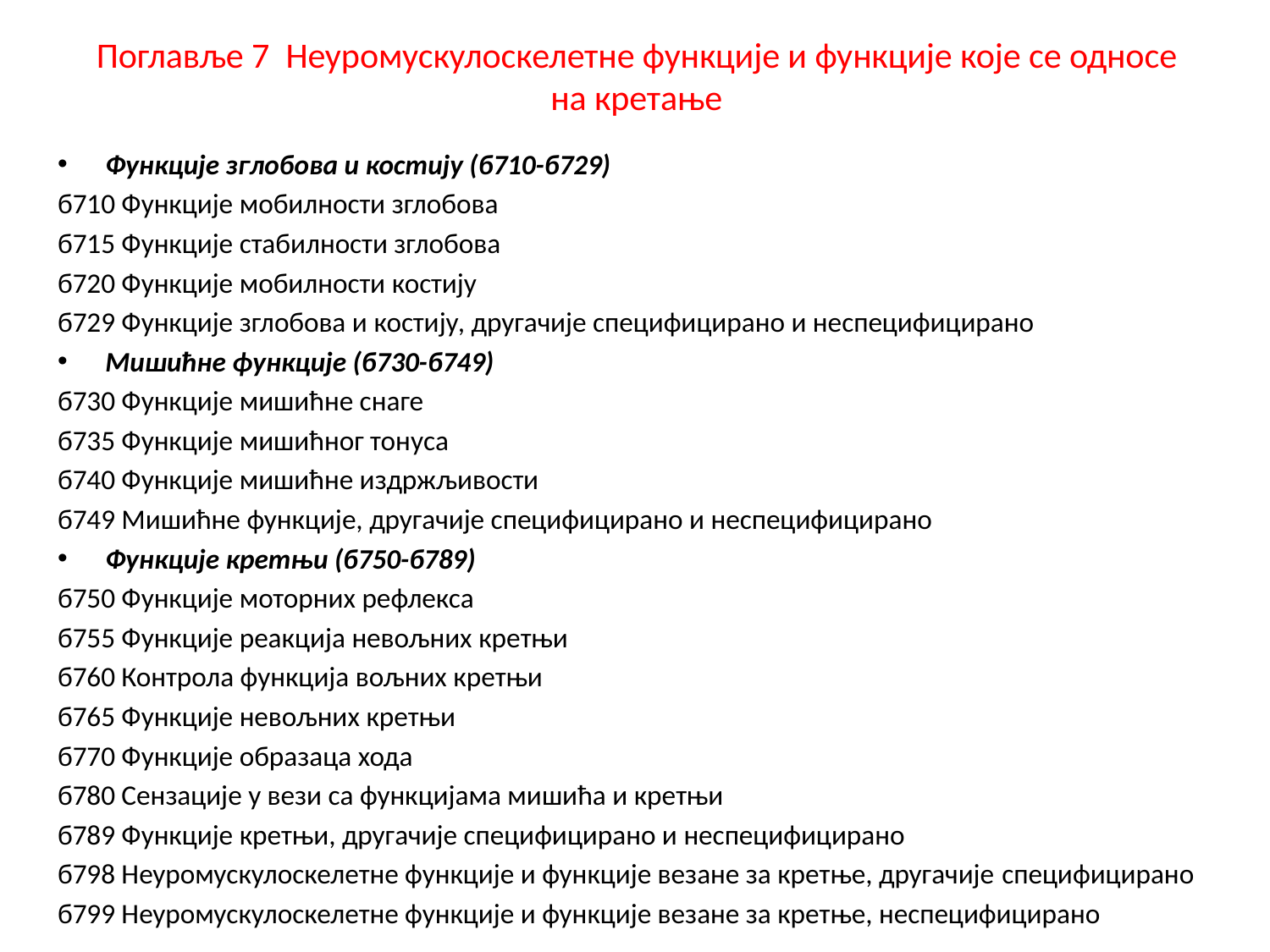

# Поглавље 7  Неуромускулоскелетне функције и функције које се односе на кретање
Функције зглобова и костију (б710-б729)
б710 Функције мобилности зглобова
б715 Функције стабилности зглобова
б720 Функције мобилности костију
б729 Функције зглобова и костију, другачије специфицирано и неспецифицирано
Мишићне функције (б730-б749)
б730 Функције мишићне снаге
б735 Функције мишићног тонуса
б740 Функције мишићне издржљивости
б749 Мишићне функције, другачије специфицирано и неспецифицирано
Функције кретњи (б750-б789)
б750 Функције моторних рефлекса
б755 Функције реакција невољних кретњи
б760 Контрола функција вољних кретњи
б765 Функције невољних кретњи
б770 Функције образаца хода
б780 Сензације у вези са функцијама мишића и кретњи
б789 Функције кретњи, другачије специфицирано и неспецифицирано
б798 Неуромускулоскелетне функције и функције везане за кретње, другачије специфицирано
б799 Неуромускулоскелетне функције и функције везане за кретње, неспецифицирано